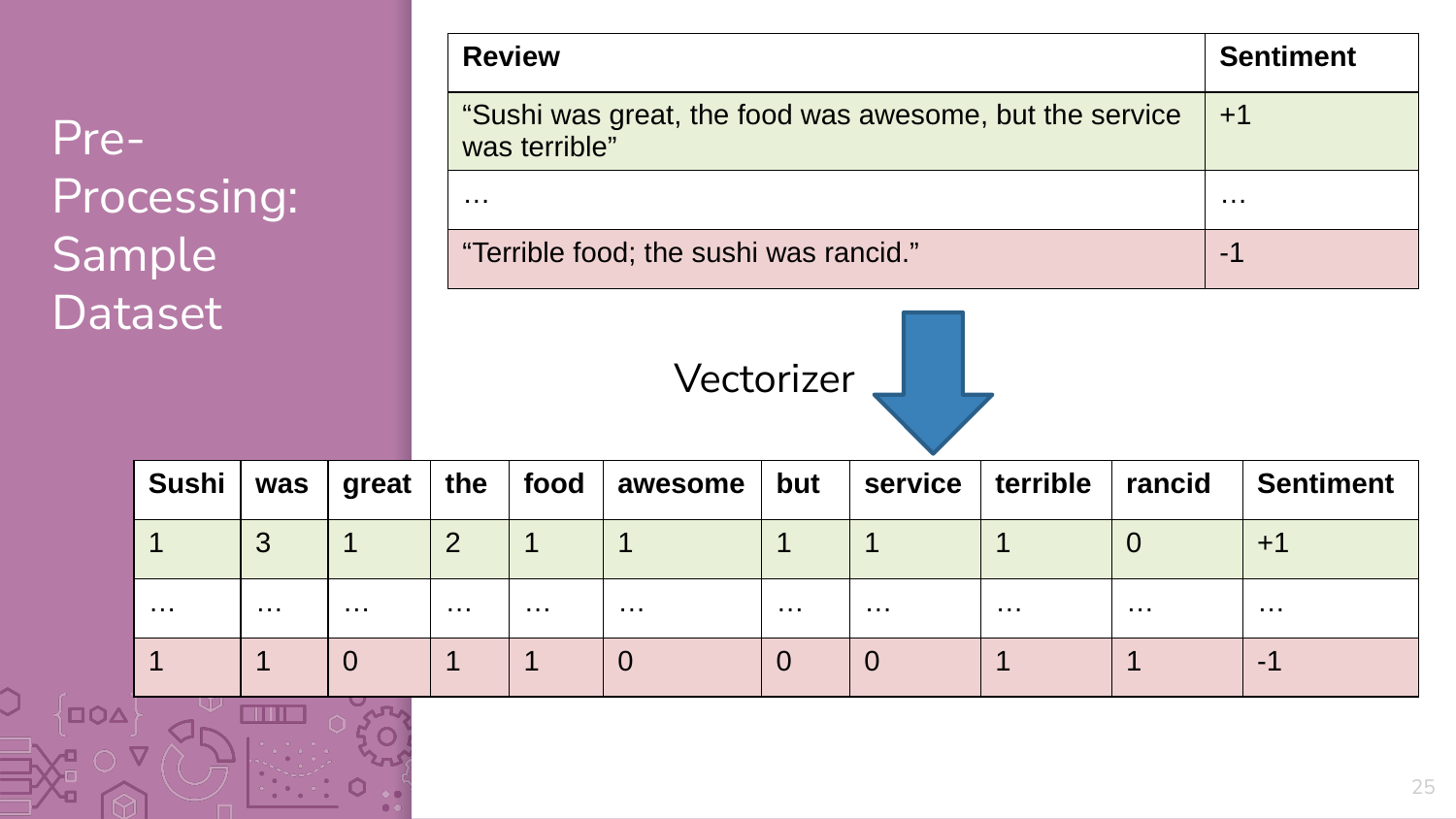

| Review | Sentiment |
| --- | --- |
| “Sushi was great, the food was awesome, but the service was terrible” | +1 |
| … | … |
| “Terrible food; the sushi was rancid.” | -1 |
# Pre-Processing: Sample Dataset

Vectorizer
| Sushi | was | great | the | food | awesome | but | service | terrible | rancid | Sentiment |
| --- | --- | --- | --- | --- | --- | --- | --- | --- | --- | --- |
| 1 | 3 | 1 | 2 | 1 | 1 | 1 | 1 | 1 | 0 | +1 |
| … | … | … | … | … | … | … | … | … | … | … |
| 1 | 1 | 0 | 1 | 1 | 0 | 0 | 0 | 1 | 1 | -1 |
25